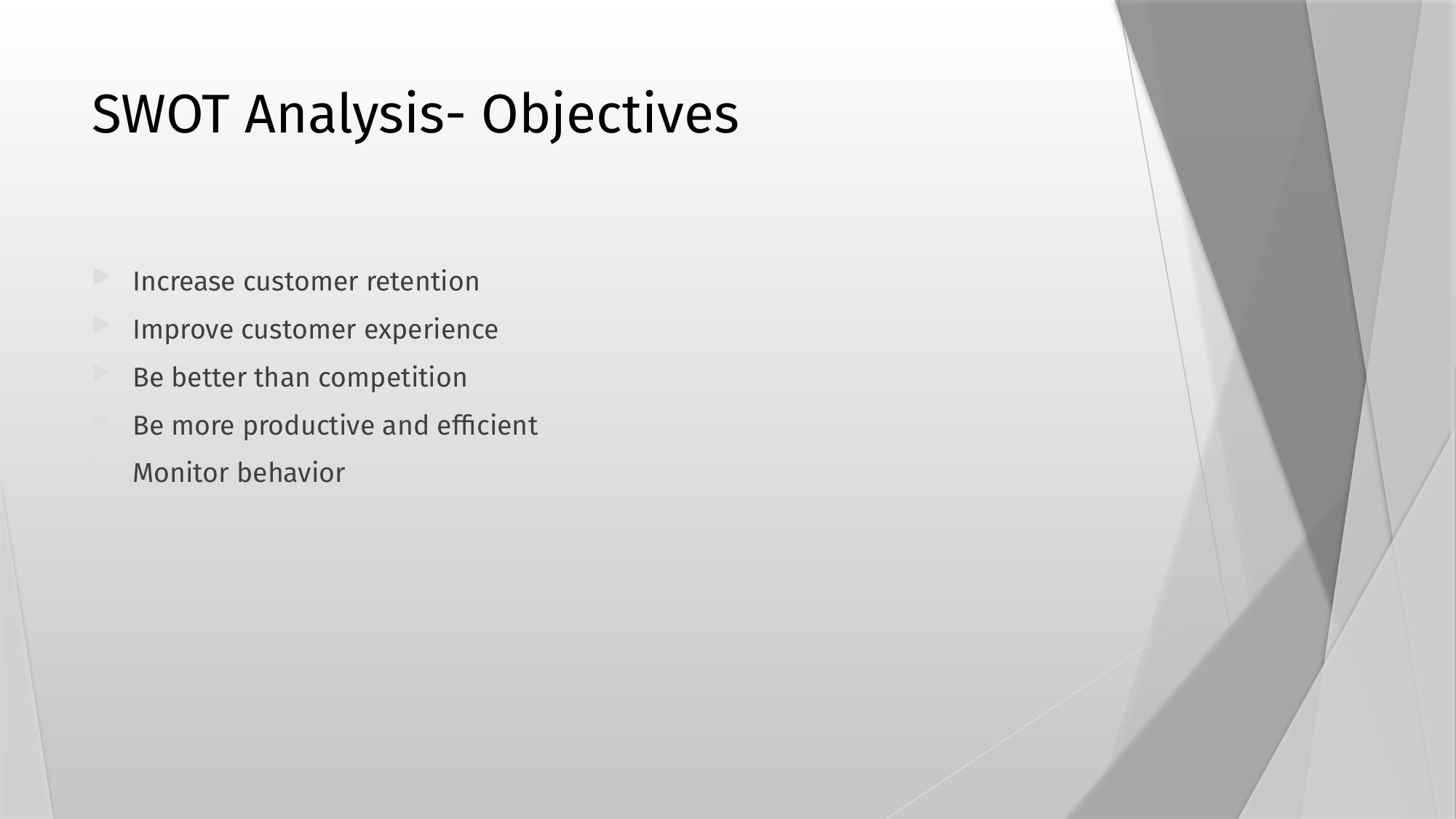

# SWOT Analysis- Objectives
Increase customer retention
Improve customer experience
Be better than competition
Be more productive and efficient
Monitor behavior